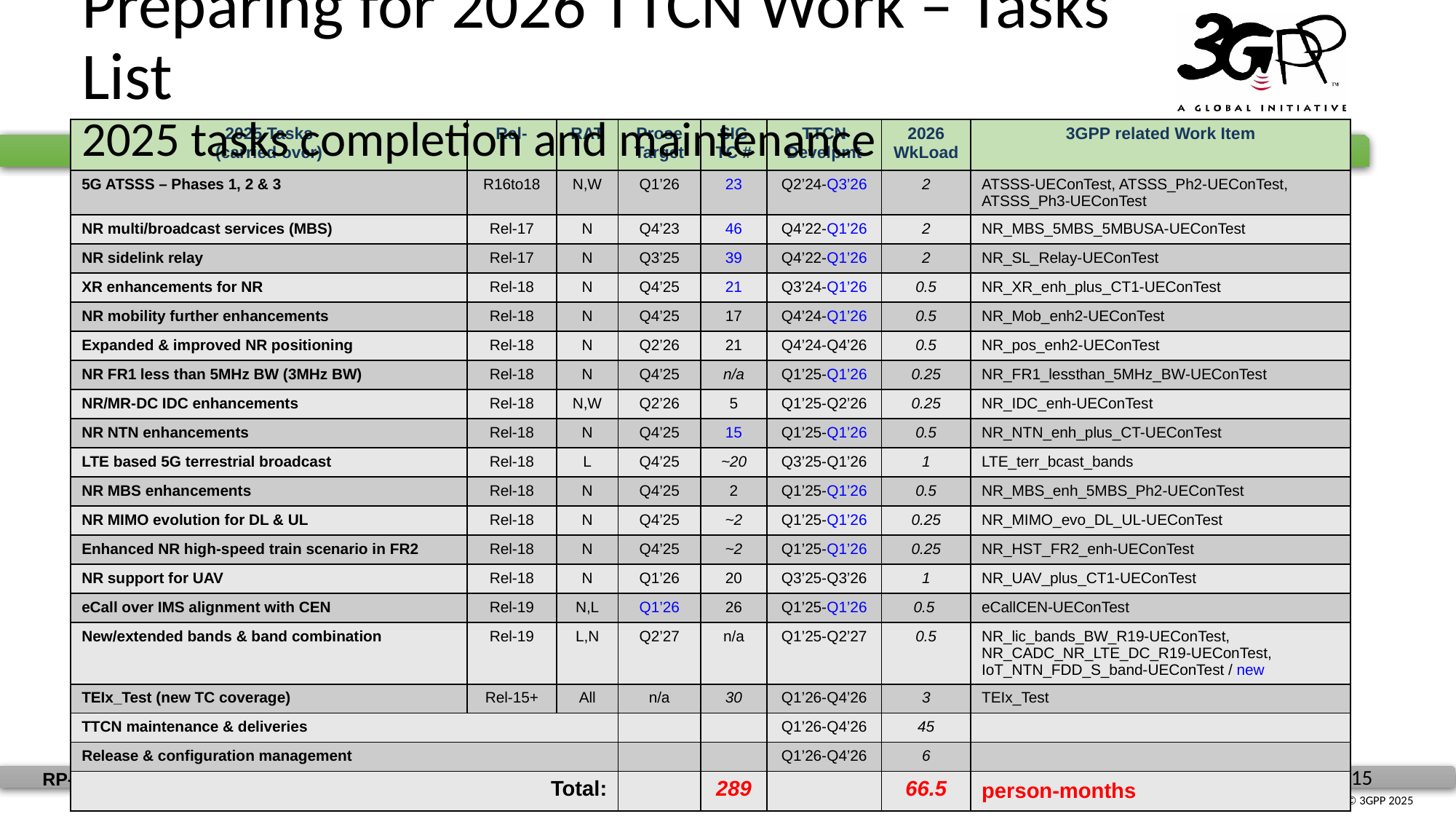

Preparing for 2026 TTCN Work – Tasks List
2025 tasks completion and maintenance
| 2025 Tasks (carried over) | Rel- | RAT | Prose Target | SIG TC # | TTCN Develpmt | 2026 WkLoad | 3GPP related Work Item |
| --- | --- | --- | --- | --- | --- | --- | --- |
| 5G ATSSS – Phases 1, 2 & 3 | R16to18 | N,W | Q1’26 | 23 | Q2’24-Q3’26 | 2 | ATSSS-UEConTest, ATSSS\_Ph2-UEConTest, ATSSS\_Ph3-UEConTest |
| NR multi/broadcast services (MBS) | Rel-17 | N | Q4’23 | 46 | Q4’22-Q1’26 | 2 | NR\_MBS\_5MBS\_5MBUSA-UEConTest |
| NR sidelink relay | Rel-17 | N | Q3’25 | 39 | Q4’22-Q1’26 | 2 | NR\_SL\_Relay-UEConTest |
| XR enhancements for NR | Rel-18 | N | Q4’25 | 21 | Q3’24-Q1’26 | 0.5 | NR\_XR\_enh\_plus\_CT1-UEConTest |
| NR mobility further enhancements | Rel-18 | N | Q4’25 | 17 | Q4’24-Q1’26 | 0.5 | NR\_Mob\_enh2-UEConTest |
| Expanded & improved NR positioning | Rel-18 | N | Q2’26 | 21 | Q4’24-Q4’26 | 0.5 | NR\_pos\_enh2-UEConTest |
| NR FR1 less than 5MHz BW (3MHz BW) | Rel-18 | N | Q4’25 | n/a | Q1’25-Q1’26 | 0.25 | NR\_FR1\_lessthan\_5MHz\_BW-UEConTest |
| NR/MR-DC IDC enhancements | Rel-18 | N,W | Q2’26 | 5 | Q1’25-Q2’26 | 0.25 | NR\_IDC\_enh-UEConTest |
| NR NTN enhancements | Rel-18 | N | Q4’25 | 15 | Q1’25-Q1’26 | 0.5 | NR\_NTN\_enh\_plus\_CT-UEConTest |
| LTE based 5G terrestrial broadcast | Rel-18 | L | Q4’25 | ~20 | Q3’25-Q1’26 | 1 | LTE\_terr\_bcast\_bands |
| NR MBS enhancements | Rel-18 | N | Q4’25 | 2 | Q1’25-Q1’26 | 0.5 | NR\_MBS\_enh\_5MBS\_Ph2-UEConTest |
| NR MIMO evolution for DL & UL | Rel-18 | N | Q4’25 | ~2 | Q1’25-Q1’26 | 0.25 | NR\_MIMO\_evo\_DL\_UL-UEConTest |
| Enhanced NR high-speed train scenario in FR2 | Rel-18 | N | Q4’25 | ~2 | Q1’25-Q1’26 | 0.25 | NR\_HST\_FR2\_enh-UEConTest |
| NR support for UAV | Rel-18 | N | Q1’26 | 20 | Q3’25-Q3’26 | 1 | NR\_UAV\_plus\_CT1-UEConTest |
| eCall over IMS alignment with CEN | Rel-19 | N,L | Q1’26 | 26 | Q1’25-Q1’26 | 0.5 | eCallCEN-UEConTest |
| New/extended bands & band combination | Rel-19 | L,N | Q2’27 | n/a | Q1’25-Q2’27 | 0.5 | NR\_lic\_bands\_BW\_R19-UEConTest, NR\_CADC\_NR\_LTE\_DC\_R19-UEConTest, IoT\_NTN\_FDD\_S\_band-UEConTest / new |
| TEIx\_Test (new TC coverage) | Rel-15+ | All | n/a | 30 | Q1’26-Q4’26 | 3 | TEIx\_Test |
| TTCN maintenance & deliveries |  |  |  |  | Q1’26-Q4’26 | 45 |  |
| Release & configuration management |  |  |  |  | Q1’26-Q4’26 | 6 |  |
| Total: |  |  |  | 289 |  | 66.5 | person-months |